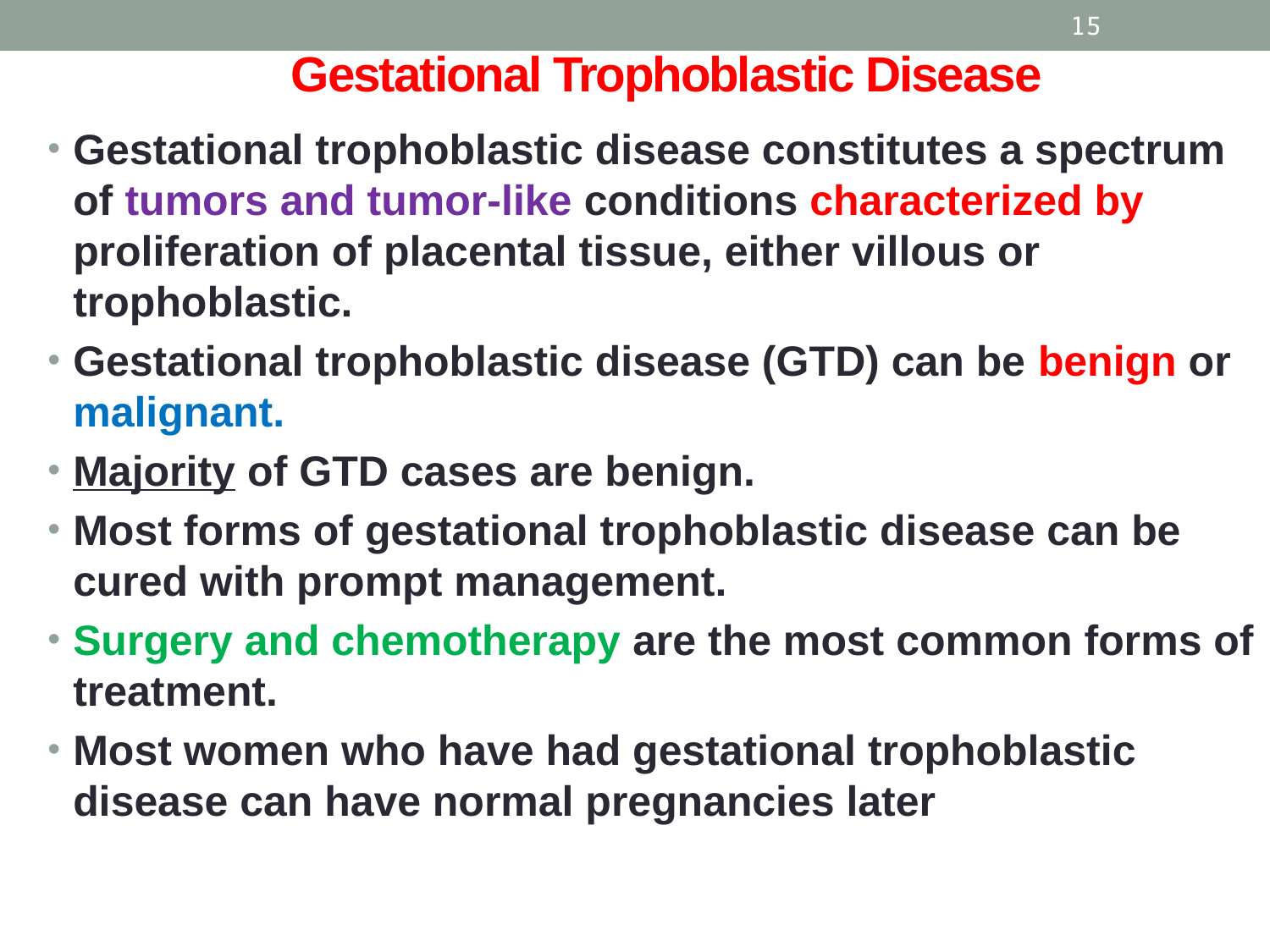

15
# Gestational Trophoblastic Disease
Gestational trophoblastic disease constitutes a spectrum of tumors and tumor-like conditions characterized by proliferation of placental tissue, either villous or trophoblastic.
Gestational trophoblastic disease (GTD) can be benign or malignant.
Majority of GTD cases are benign.
Most forms of gestational trophoblastic disease can be cured with prompt management.
Surgery and chemotherapy are the most common forms of treatment.
Most women who have had gestational trophoblastic disease can have normal pregnancies later